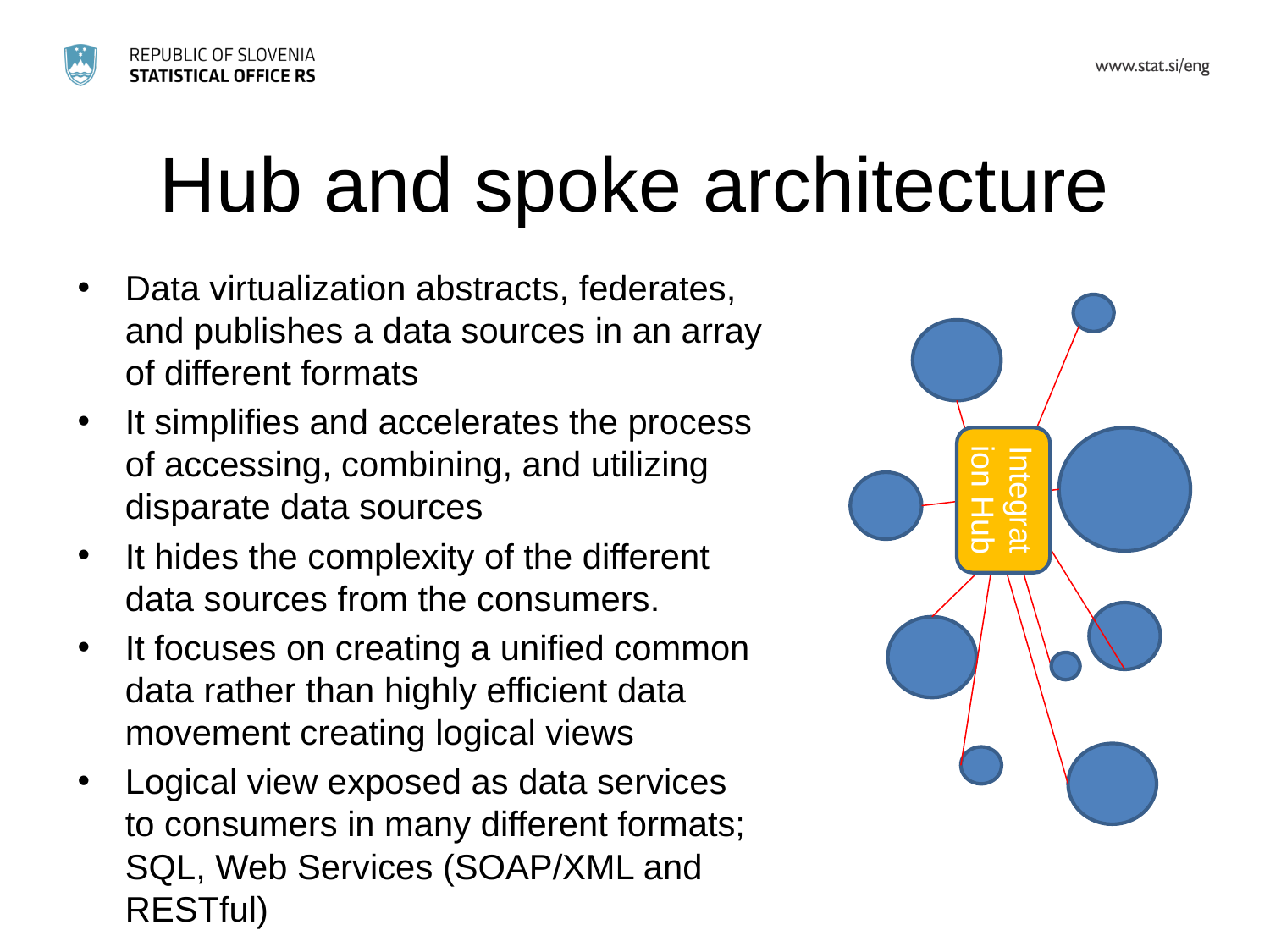

# Hub and spoke architecture
Data virtualization abstracts, federates, and publishes a data sources in an array of different formats
It simplifies and accelerates the process of accessing, combining, and utilizing disparate data sources
It hides the complexity of the different data sources from the consumers.
It focuses on creating a unified common data rather than highly efficient data movement creating logical views
Logical view exposed as data services to consumers in many different formats; SQL, Web Services (SOAP/XML and RESTful)

Integration Hub